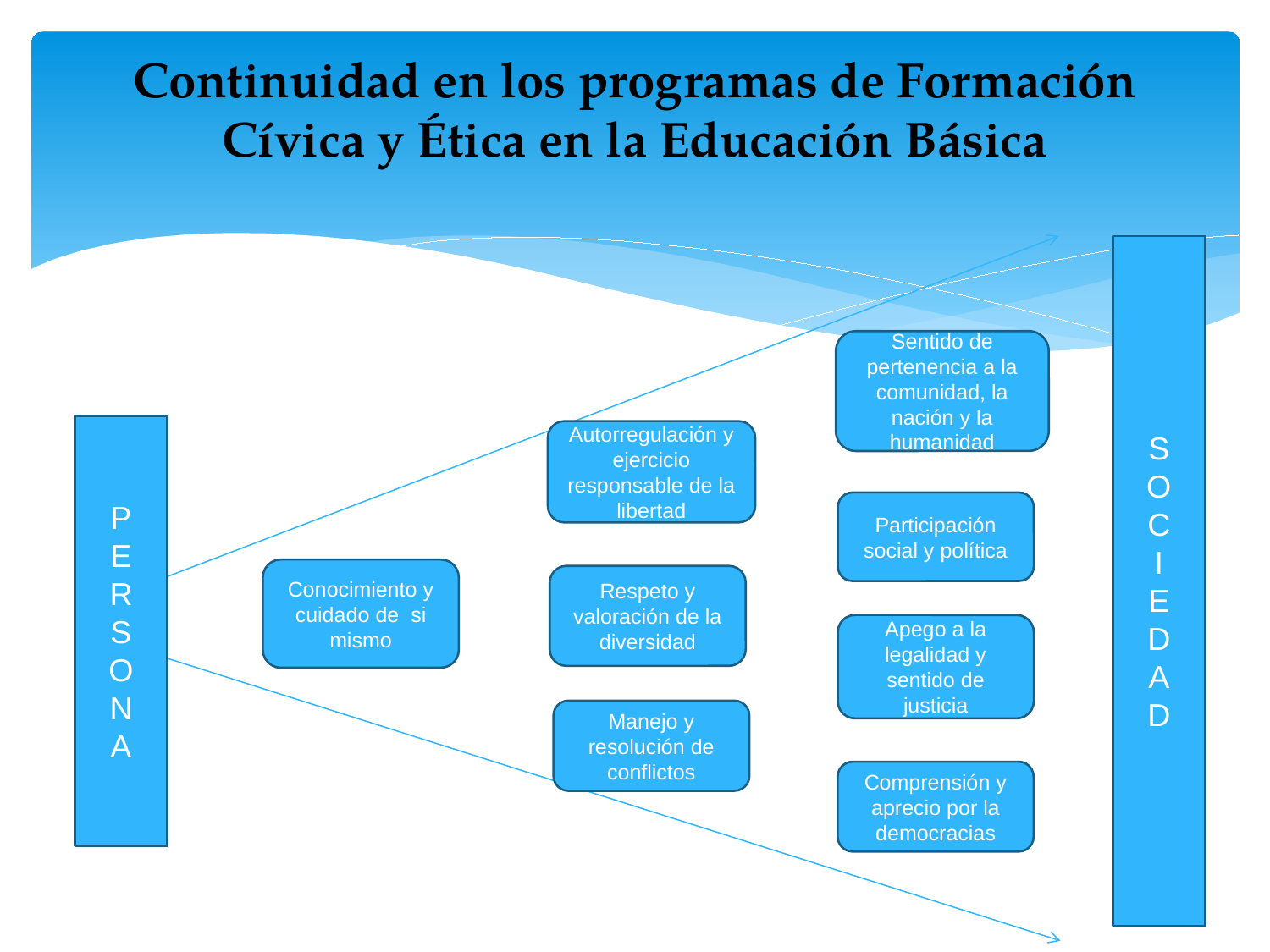

# Continuidad en los programas de Formación Cívica y Ética en la Educación Básica
S
O
C
I
E
D
A
D
Sentido de pertenencia a la comunidad, la nación y la humanidad
P
E
R
S
O
N
A
Autorregulación y ejercicio responsable de la libertad
Participación social y política
Conocimiento y cuidado de  si mismo
Respeto y valoración de la diversidad
Apego a la legalidad y sentido de justicia
Manejo y resolución de conflictos
Comprensión y aprecio por la democracias